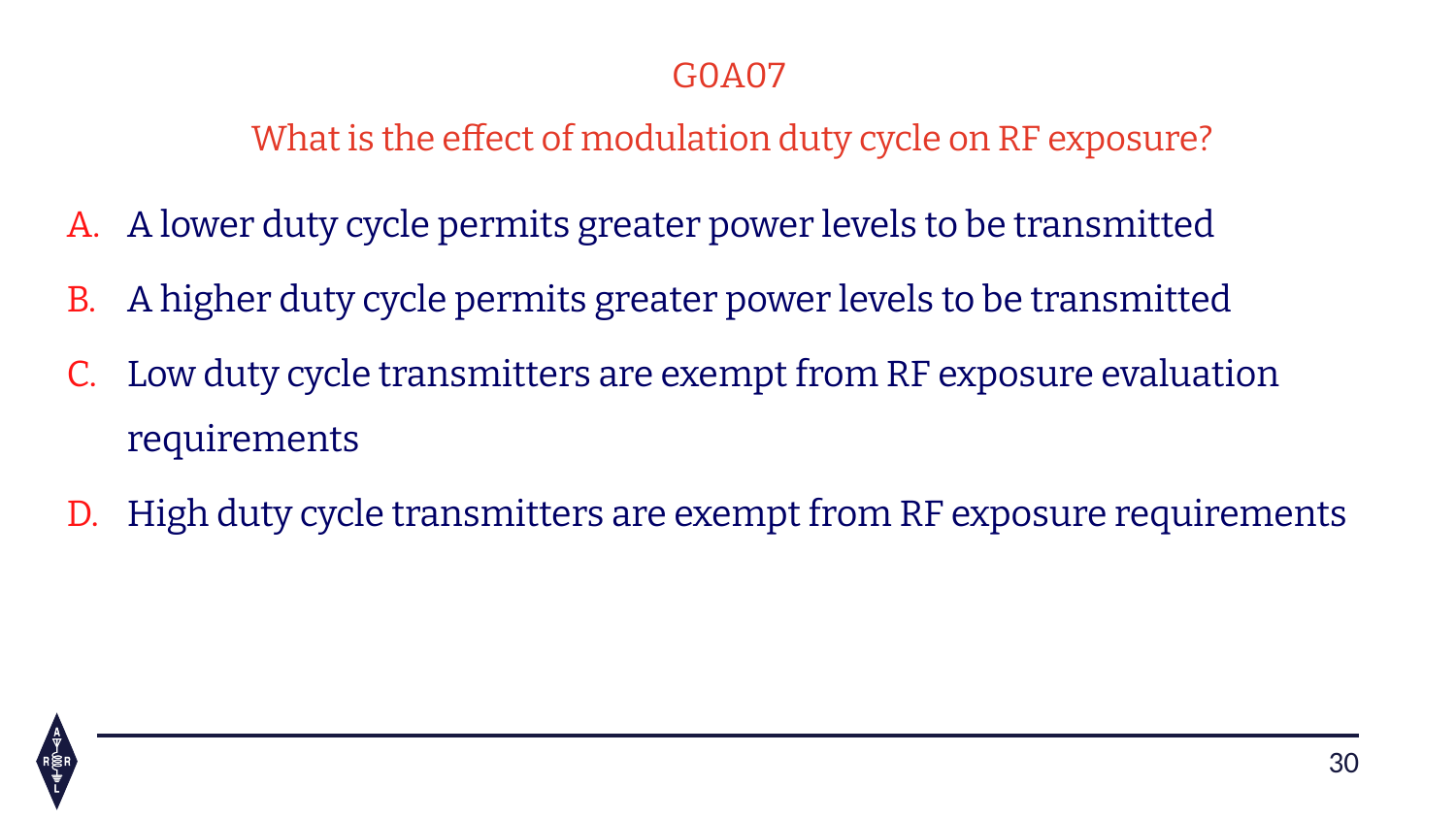

G0A07
What is the effect of modulation duty cycle on RF exposure?
A lower duty cycle permits greater power levels to be transmitted
A higher duty cycle permits greater power levels to be transmitted
Low duty cycle transmitters are exempt from RF exposure evaluation requirements
High duty cycle transmitters are exempt from RF exposure requirements
30